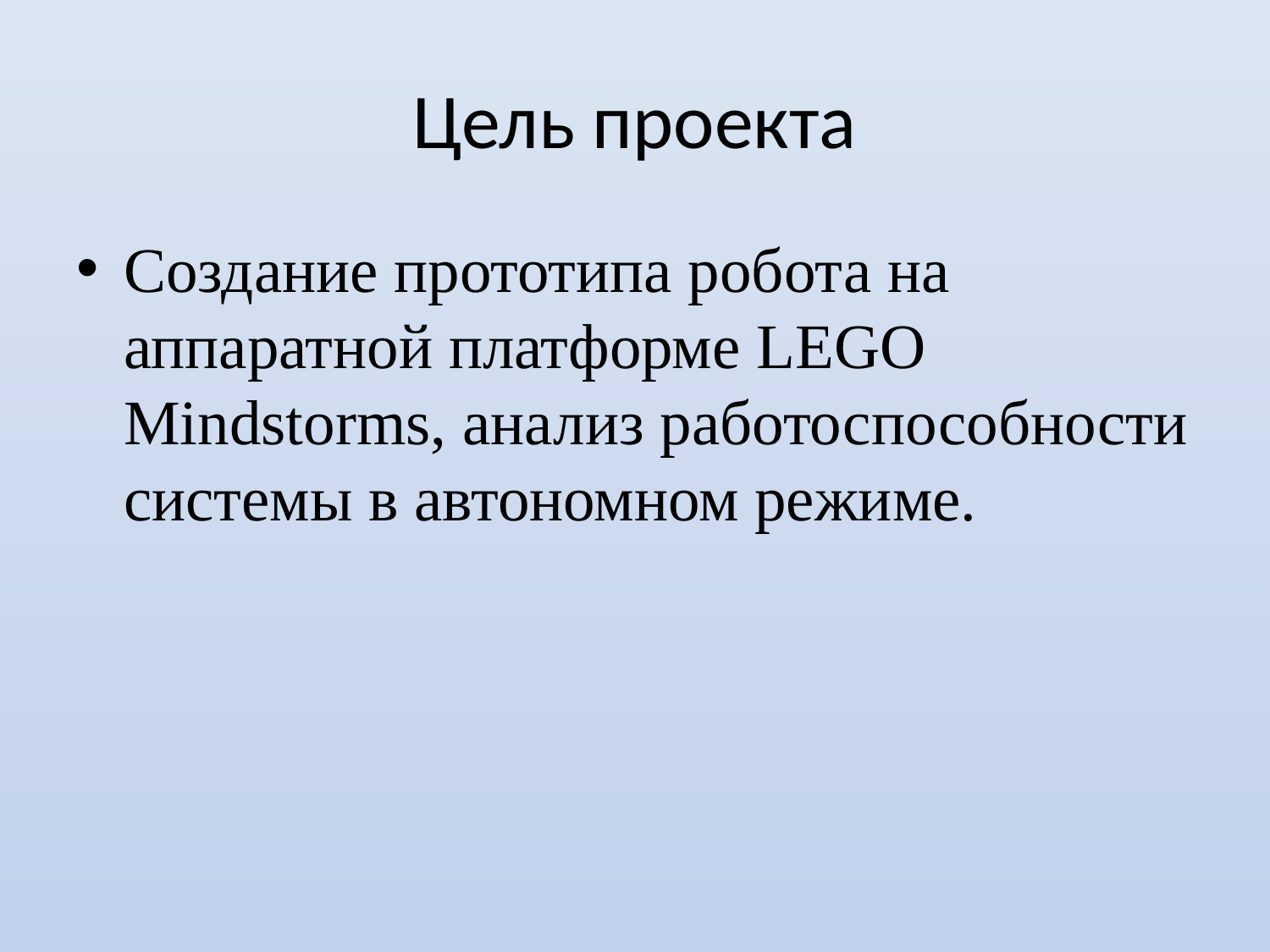

# Цель проекта
Создание прототипа робота на аппаратной платформе LEGO Mindstorms, анализ работоспособности системы в автономном режиме.